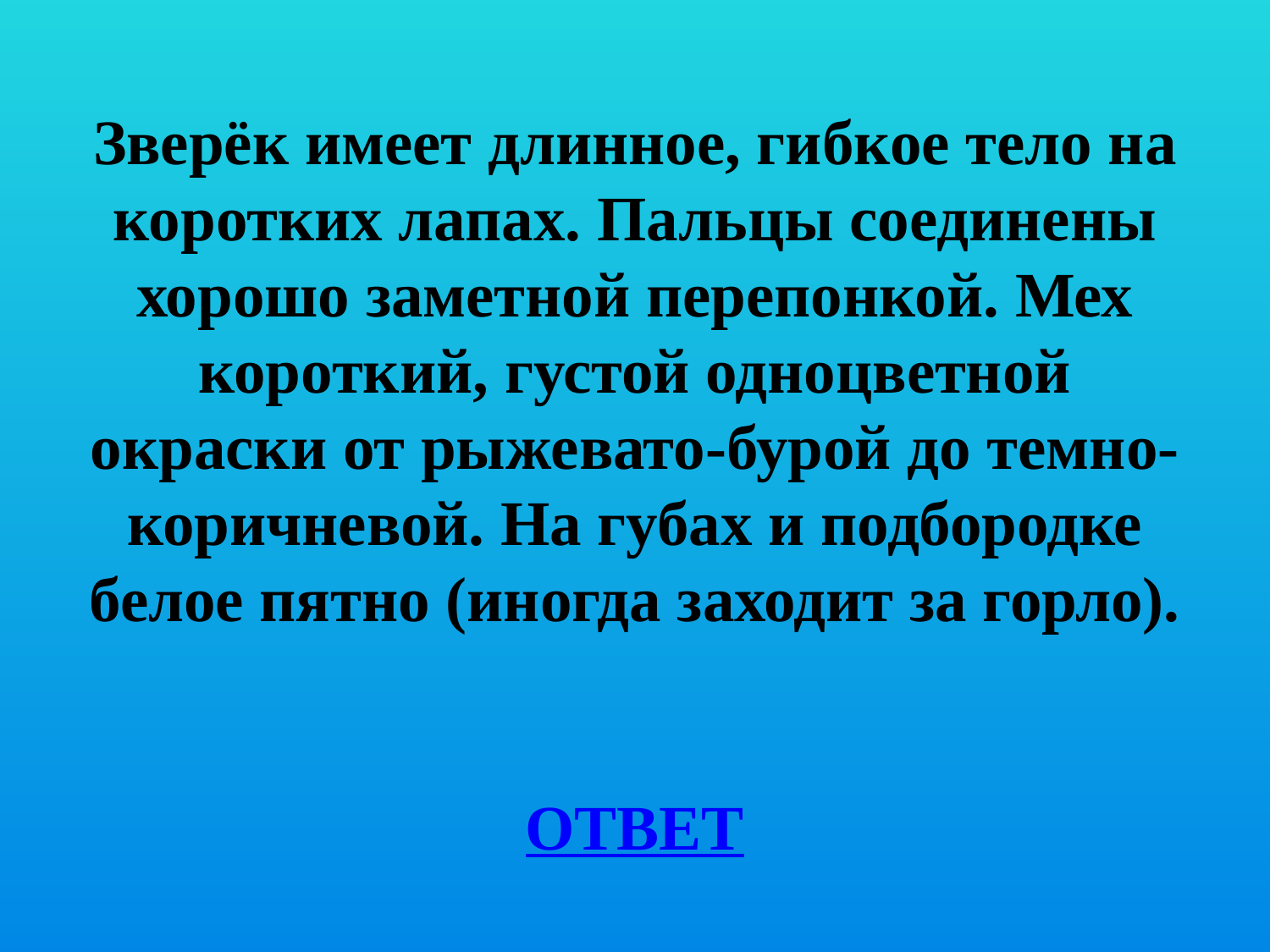

# Зверёк имеет длинное, гибкое тело на коротких лапах. Пальцы соединены хорошо заметной перепонкой. Мех короткий, густой одноцветной окраски от рыжевато-бурой до темно-коричневой. На губах и подбородке белое пятно (иногда заходит за горло). ОТВЕТ